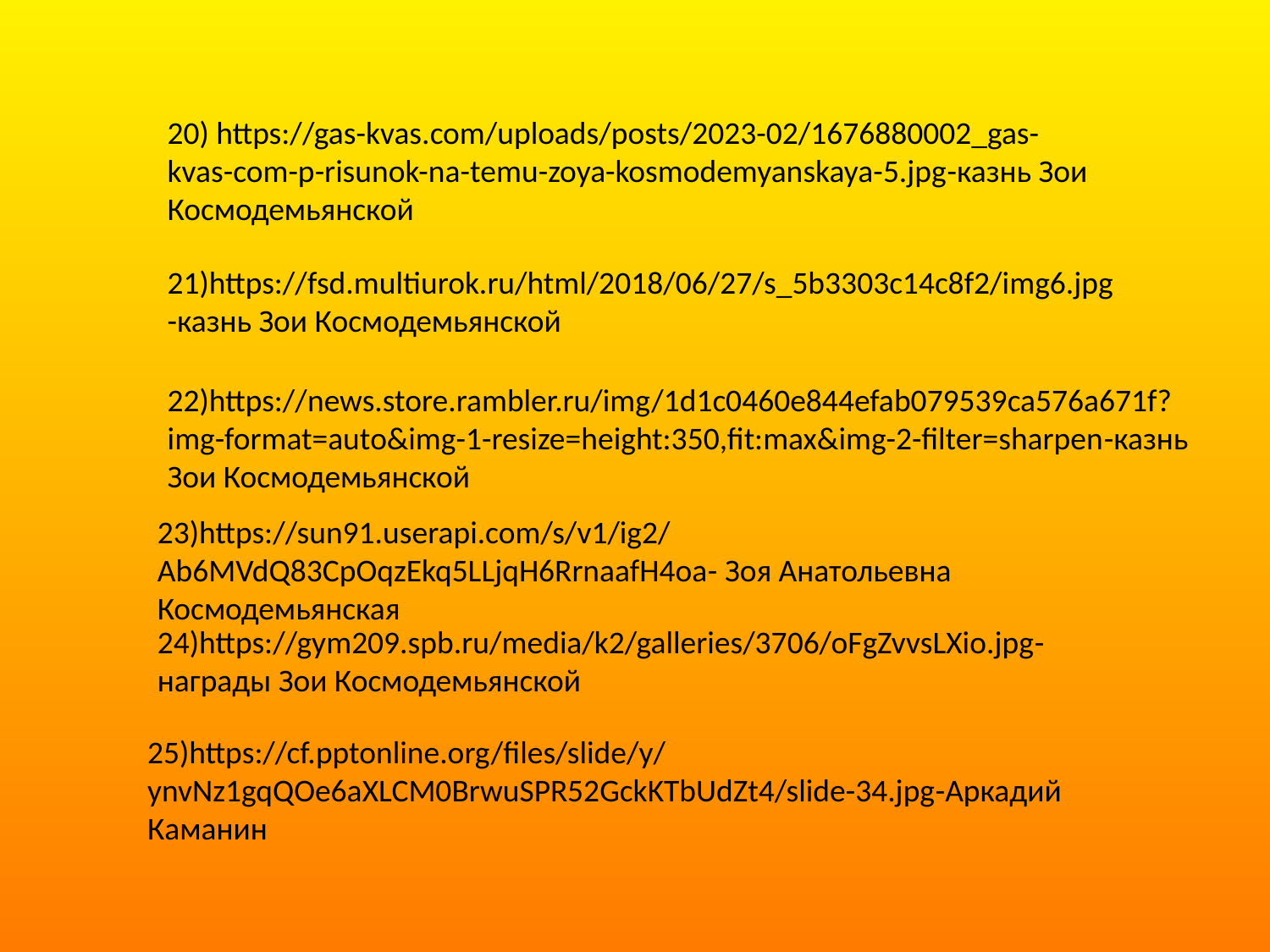

20) https://gas-kvas.com/uploads/posts/2023-02/1676880002_gas-kvas-com-p-risunok-na-temu-zoya-kosmodemyanskaya-5.jpg-казнь Зои Космодемьянской

21)https://fsd.multiurok.ru/html/2018/06/27/s_5b3303c14c8f2/img6.jpg -казнь Зои Космодемьянской
22)https://news.store.rambler.ru/img/1d1c0460e844efab079539ca576a671f?img-format=auto&img-1-resize=height:350,fit:max&img-2-filter=sharpen-казнь Зои Космодемьянской
23)https://sun91.userapi.com/s/v1/ig2/Ab6MVdQ83CpOqzEkq5LLjqH6RrnaafH4oa- Зоя Анатольевна Космодемьянская

24)https://gym209.spb.ru/media/k2/galleries/3706/oFgZvvsLXio.jpg-награды Зои Космодемьянской
25)https://cf.pptonline.org/files/slide/y/ynvNz1gqQOe6aXLCM0BrwuSPR52GckKTbUdZt4/slide-34.jpg-Аркадий  Каманин